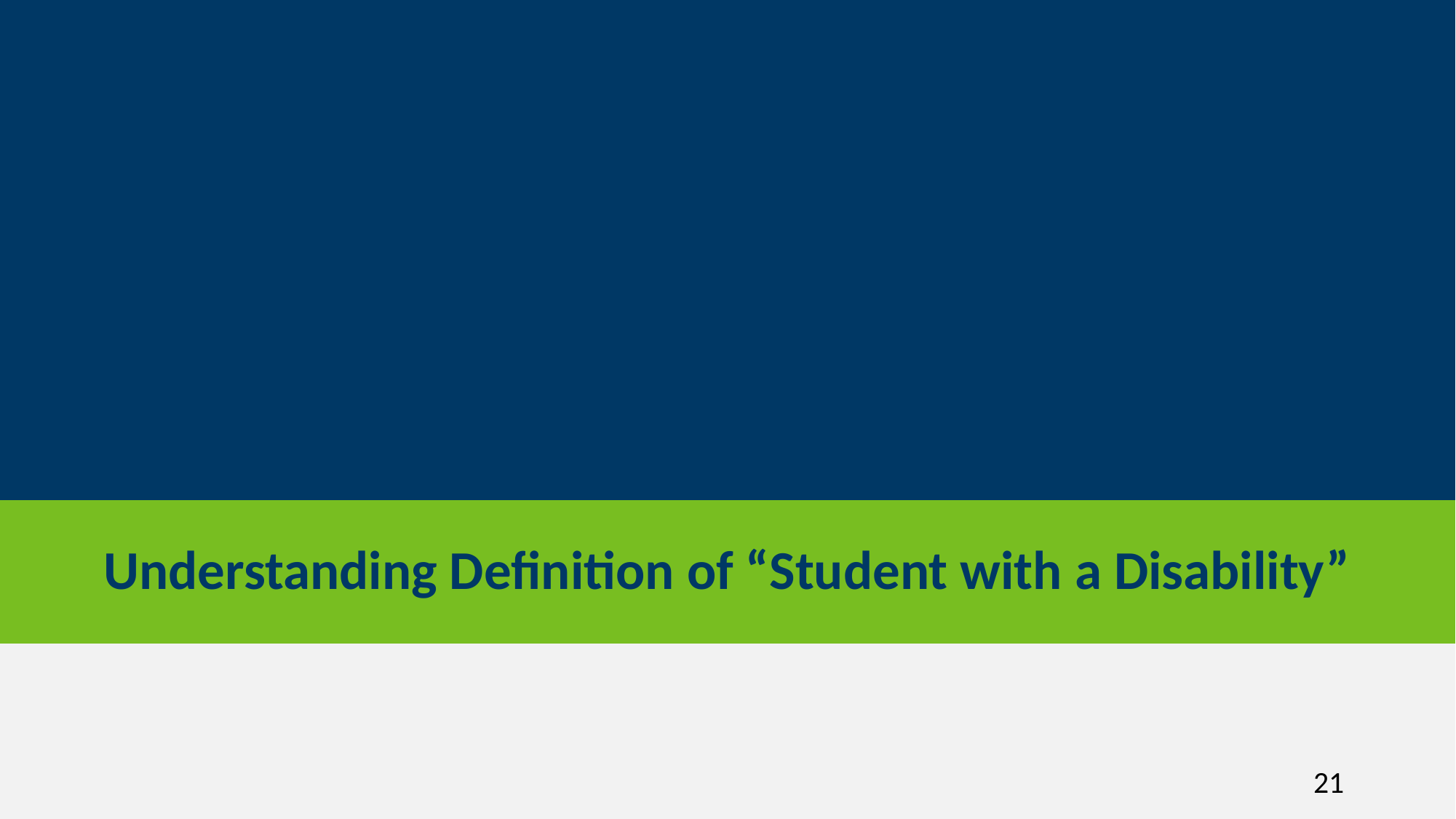

# Understanding Definition of “Student with a Disability”
21